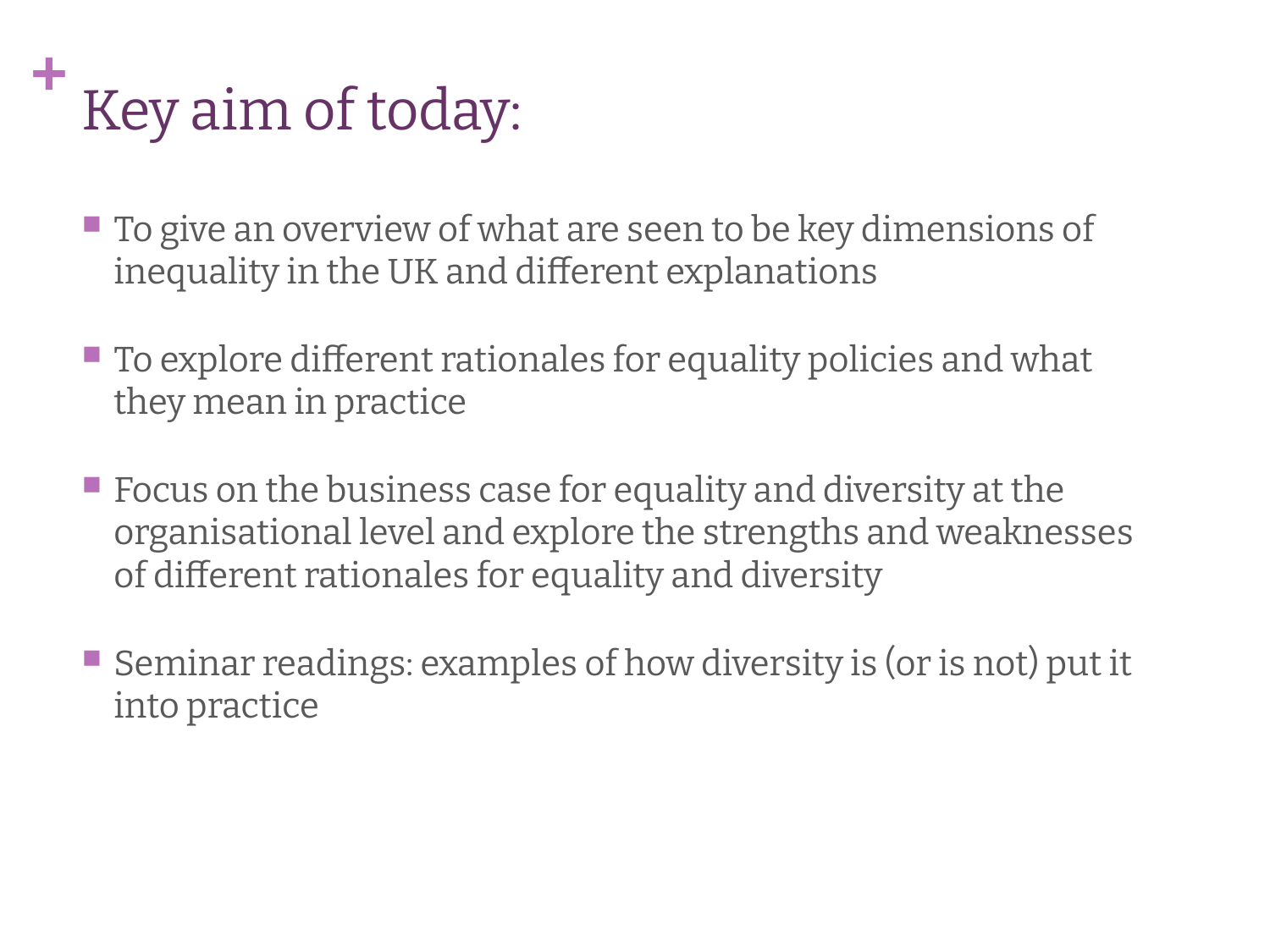

# Key aim of today:
To give an overview of what are seen to be key dimensions of inequality in the UK and different explanations
To explore different rationales for equality policies and what they mean in practice
Focus on the business case for equality and diversity at the organisational level and explore the strengths and weaknesses of different rationales for equality and diversity
Seminar readings: examples of how diversity is (or is not) put it into practice